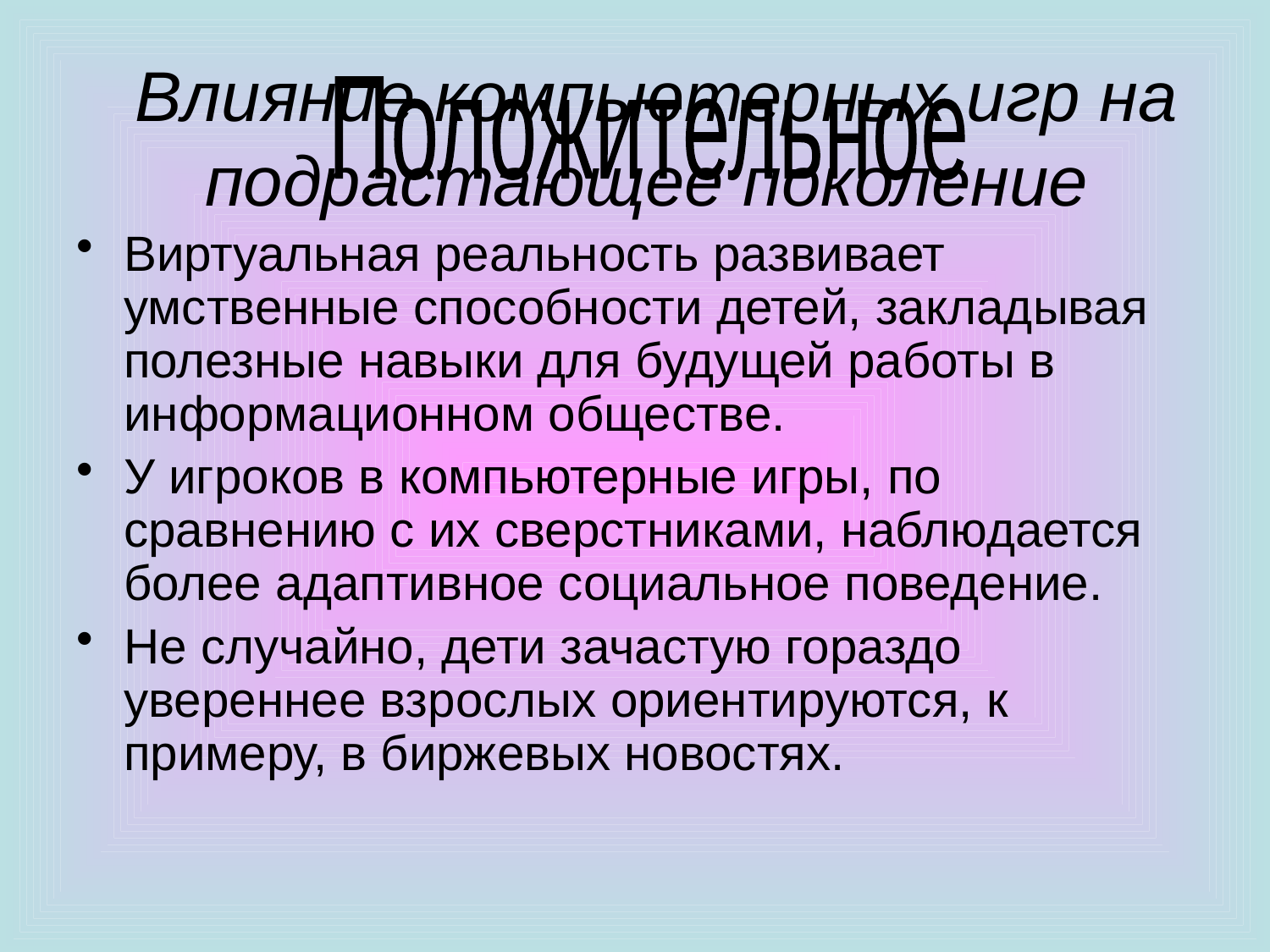

# Влияние компьютерных игр на подрастающее поколение
Положительное
Виртуальная реальность развивает умственные способности детей, закладывая полезные навыки для будущей работы в информационном обществе.
У игроков в компьютерные игры, по сравнению с их сверстниками, наблюдается более адаптивное социальное поведение.
Не случайно, дети зачастую гораздо увереннее взрослых ориентируются, к примеру, в биржевых новостях.